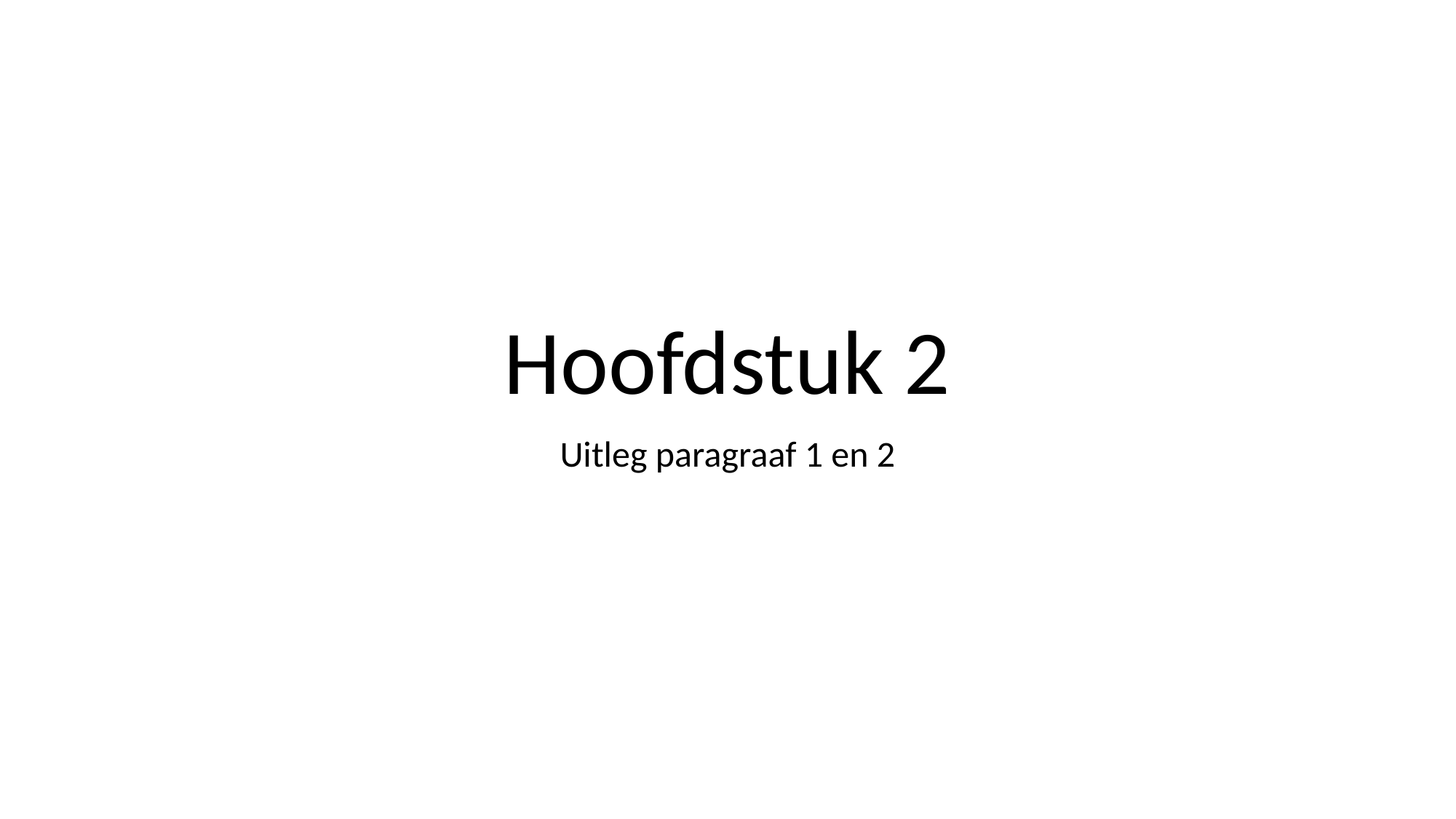

# Hoofdstuk 2
Uitleg paragraaf 1 en 2